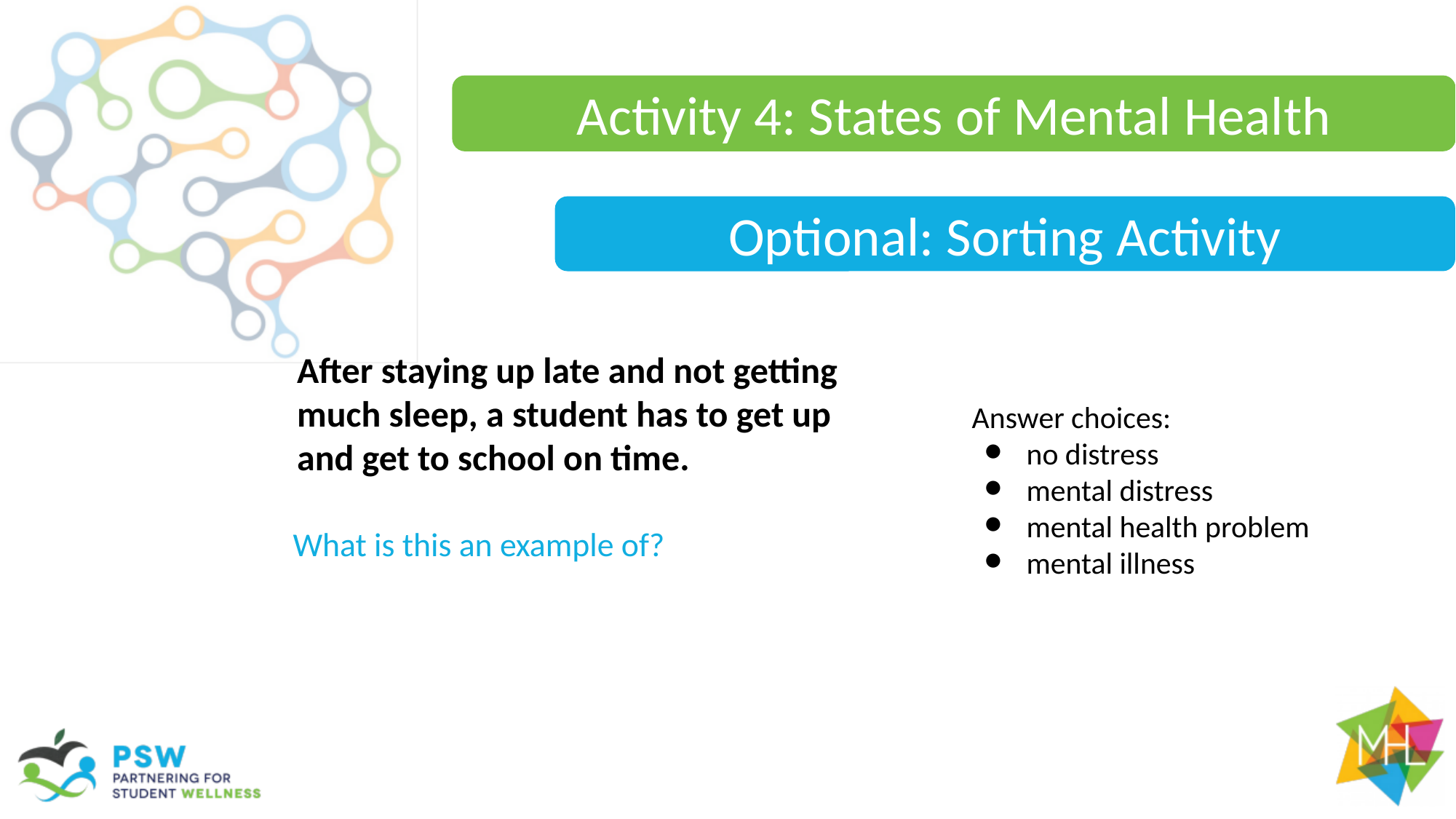

Activity 4: States of Mental Health
Optional: Sorting Activity
After staying up late and not getting much sleep, a student has to get up and get to school on time.
Answer choices:
no distress
mental distress
mental health problem
mental illness
What is this an example of?